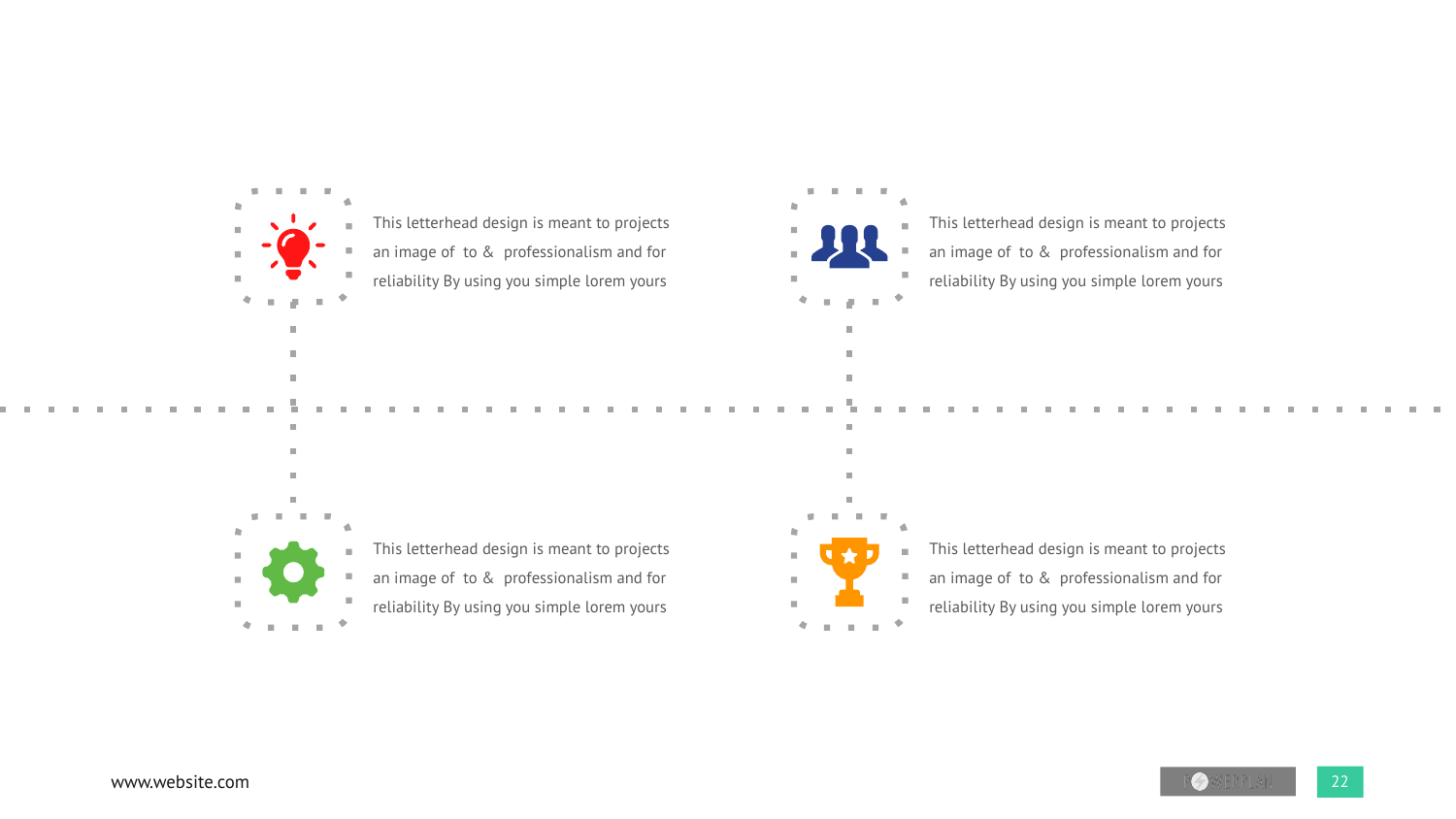

This letterhead design is meant to projects an image of  to &  professionalism and for reliability By using you simple lorem yours
This letterhead design is meant to projects an image of  to &  professionalism and for reliability By using you simple lorem yours

This letterhead design is meant to projects an image of  to &  professionalism and for reliability By using you simple lorem yours
This letterhead design is meant to projects an image of  to &  professionalism and for reliability By using you simple lorem yours

www.website.com
22